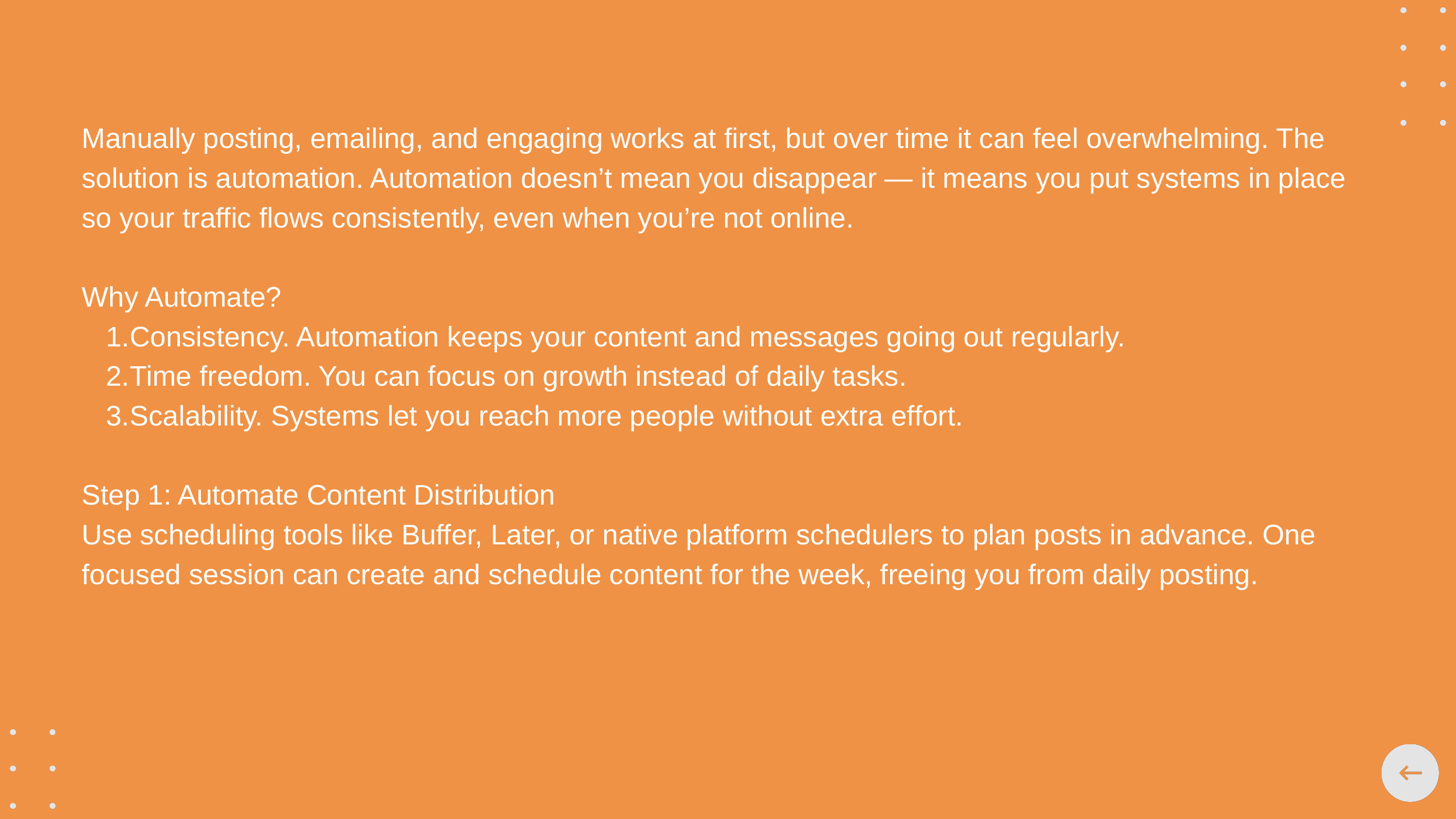

Manually posting, emailing, and engaging works at first, but over time it can feel overwhelming. The solution is automation. Automation doesn’t mean you disappear — it means you put systems in place so your traffic flows consistently, even when you’re not online.

Why Automate?
Consistency. Automation keeps your content and messages going out regularly.
Time freedom. You can focus on growth instead of daily tasks.
Scalability. Systems let you reach more people without extra effort.

Step 1: Automate Content Distribution
Use scheduling tools like Buffer, Later, or native platform schedulers to plan posts in advance. One focused session can create and schedule content for the week, freeing you from daily posting.